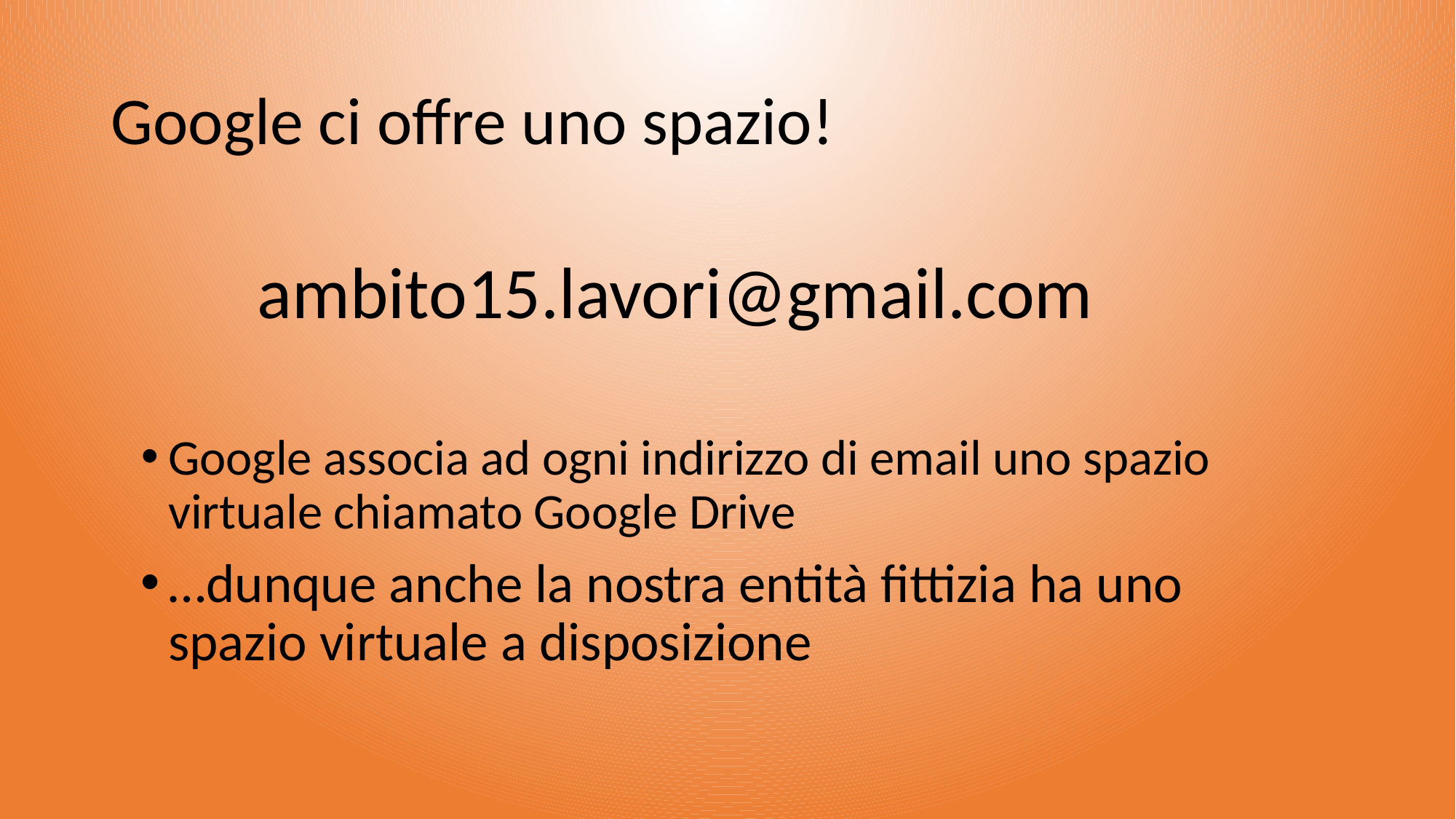

# Google ci offre uno spazio!
ambito15.lavori@gmail.com
Google associa ad ogni indirizzo di email uno spazio virtuale chiamato Google Drive
…dunque anche la nostra entità fittizia ha uno spazio virtuale a disposizione